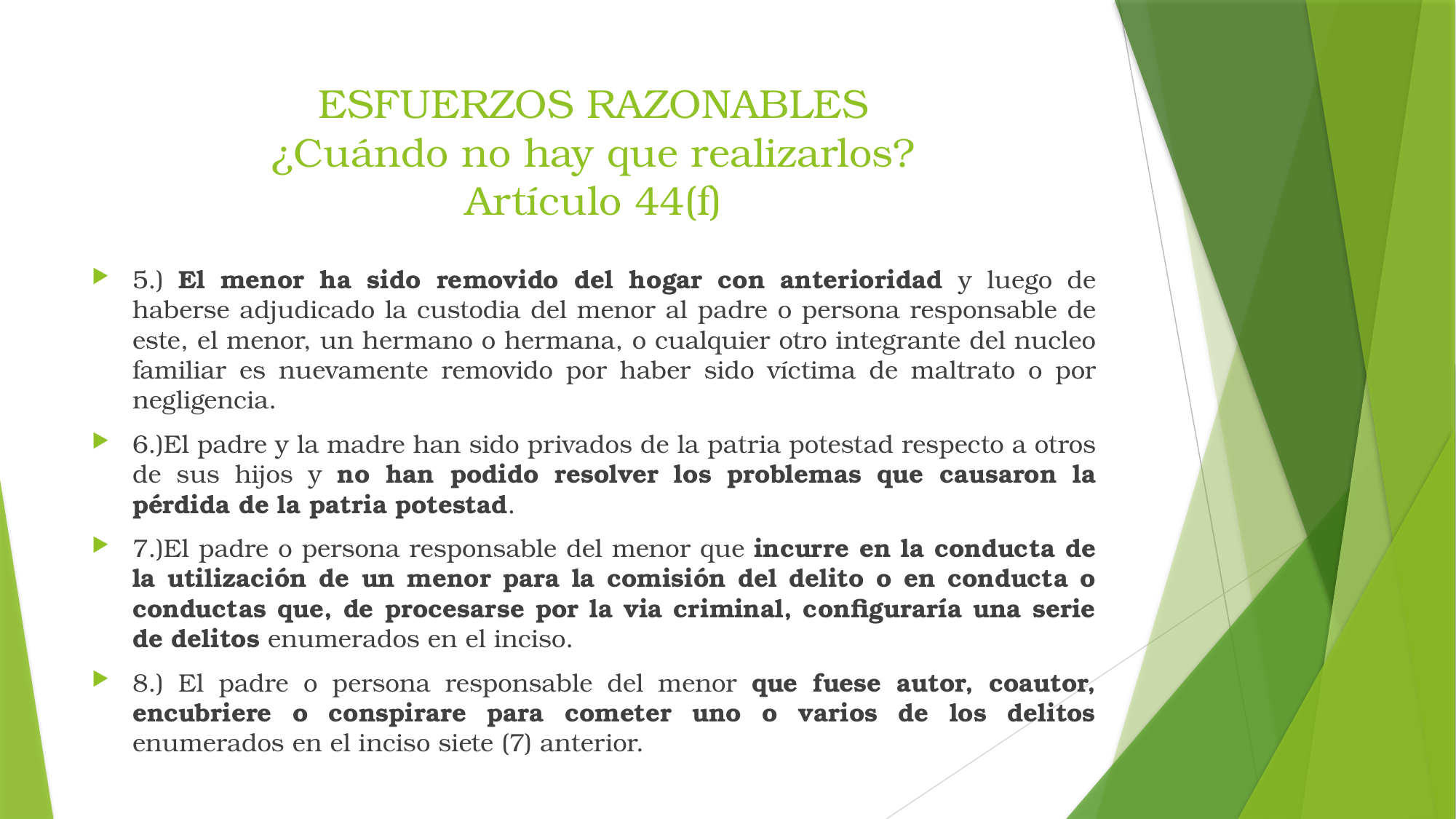

# ESFUERZOS RAZONABLES ¿Cuándo no hay que realizarlos? Artículo 44(f)
5.) El menor ha sido removido del hogar con anterioridad y luego de haberse adjudicado la custodia del menor al padre o persona responsable de este, el menor, un hermano o hermana, o cualquier otro integrante del nucleo familiar es nuevamente removido por haber sido víctima de maltrato o por negligencia.
6.)El padre y la madre han sido privados de la patria potestad respecto a otros de sus hijos y no han podido resolver los problemas que causaron la pérdida de la patria potestad.
7.)El padre o persona responsable del menor que incurre en la conducta de la utilización de un menor para la comisión del delito o en conducta o conductas que, de procesarse por la via criminal, configuraría una serie de delitos enumerados en el inciso.
8.) El padre o persona responsable del menor que fuese autor, coautor, encubriere o conspirare para cometer uno o varios de los delitos enumerados en el inciso siete (7) anterior.